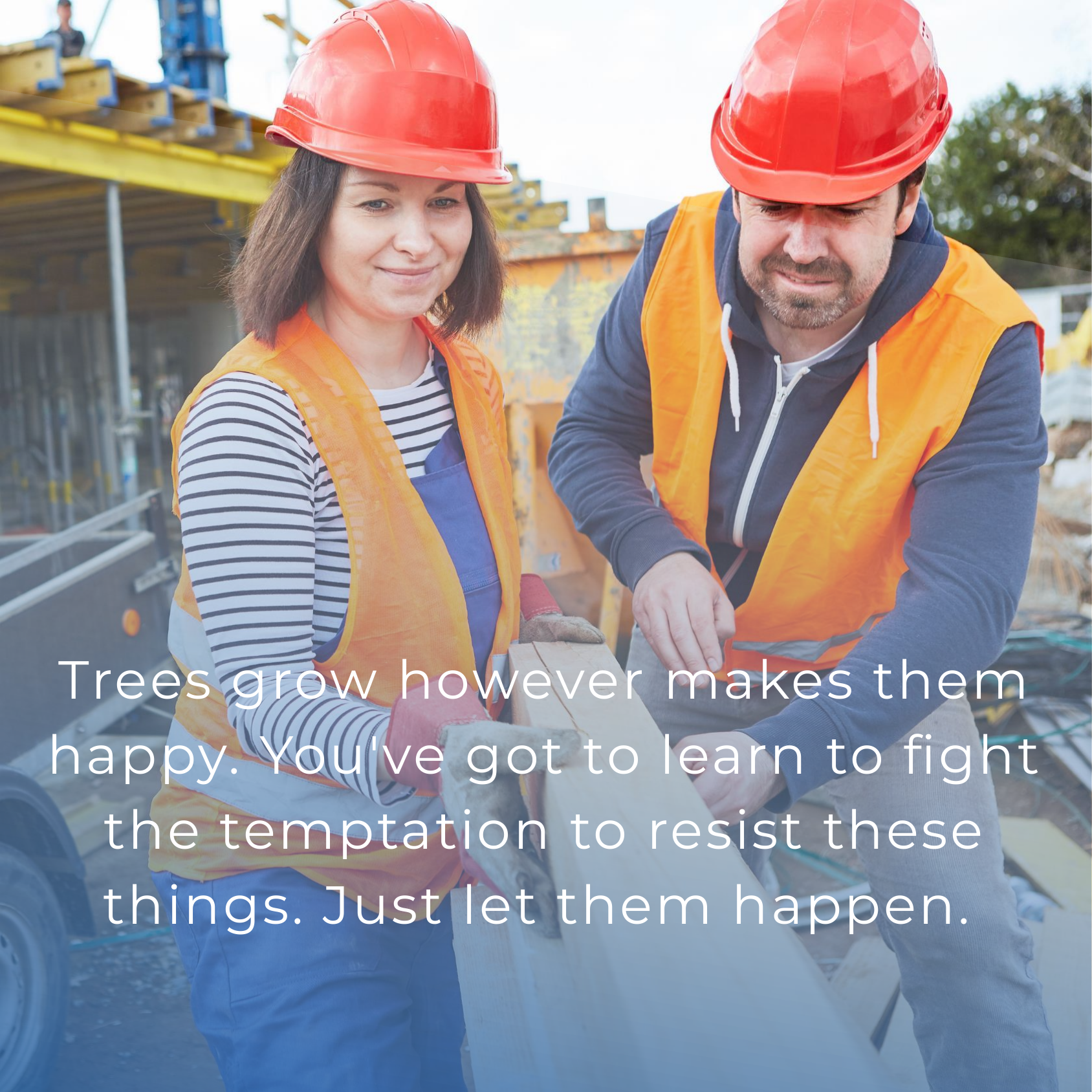

Trees grow however makes them happy. You've got to learn to fight the temptation to resist these things. Just let them happen.